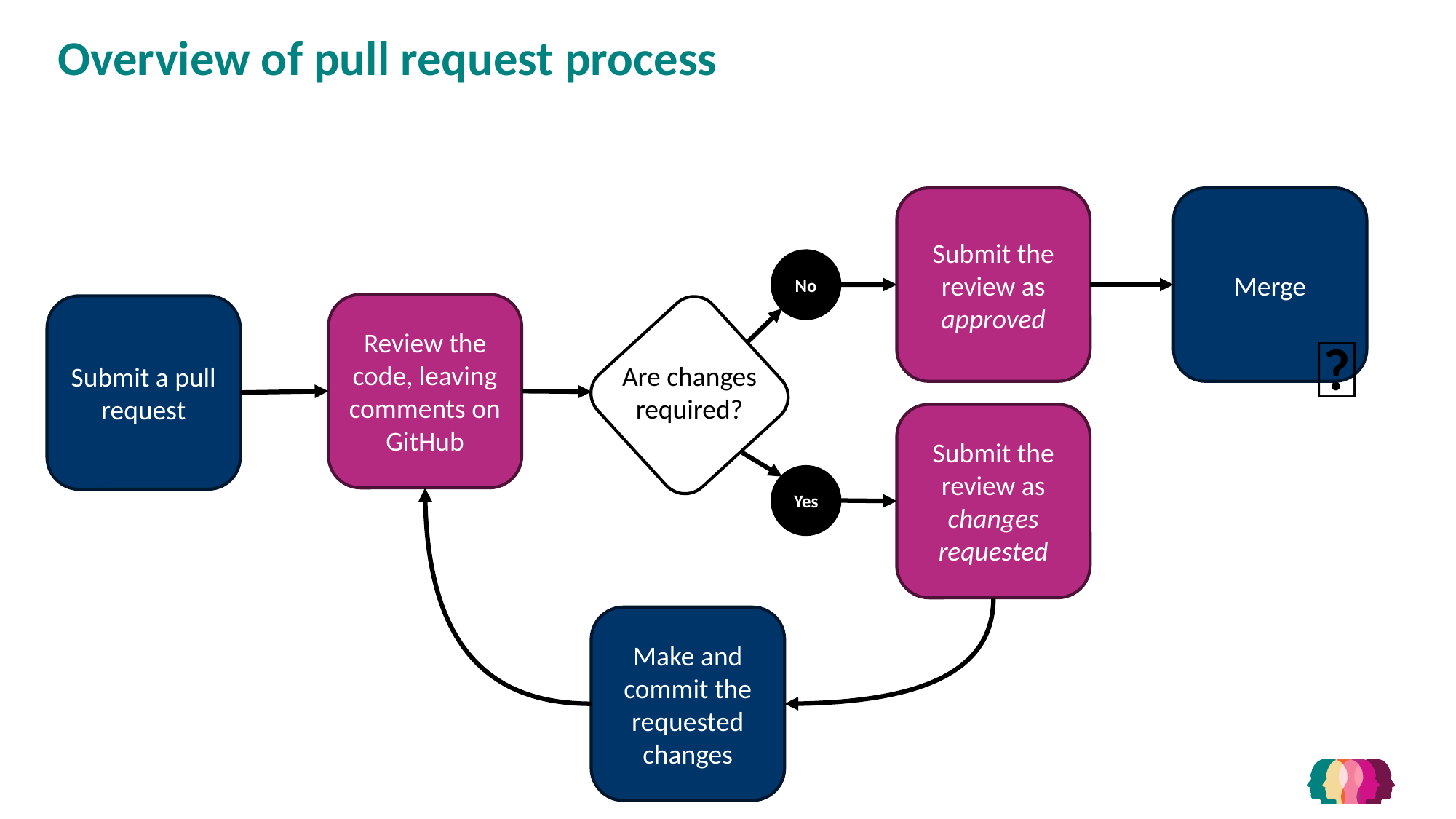

# Overview of pull request process
Submit the review as approved
Merge
No
Review the code, leaving comments on GitHub
Submit a pull request
🥳

Are changes required?

Submit the review as changes requested
Yes
Make and commit the requested changes